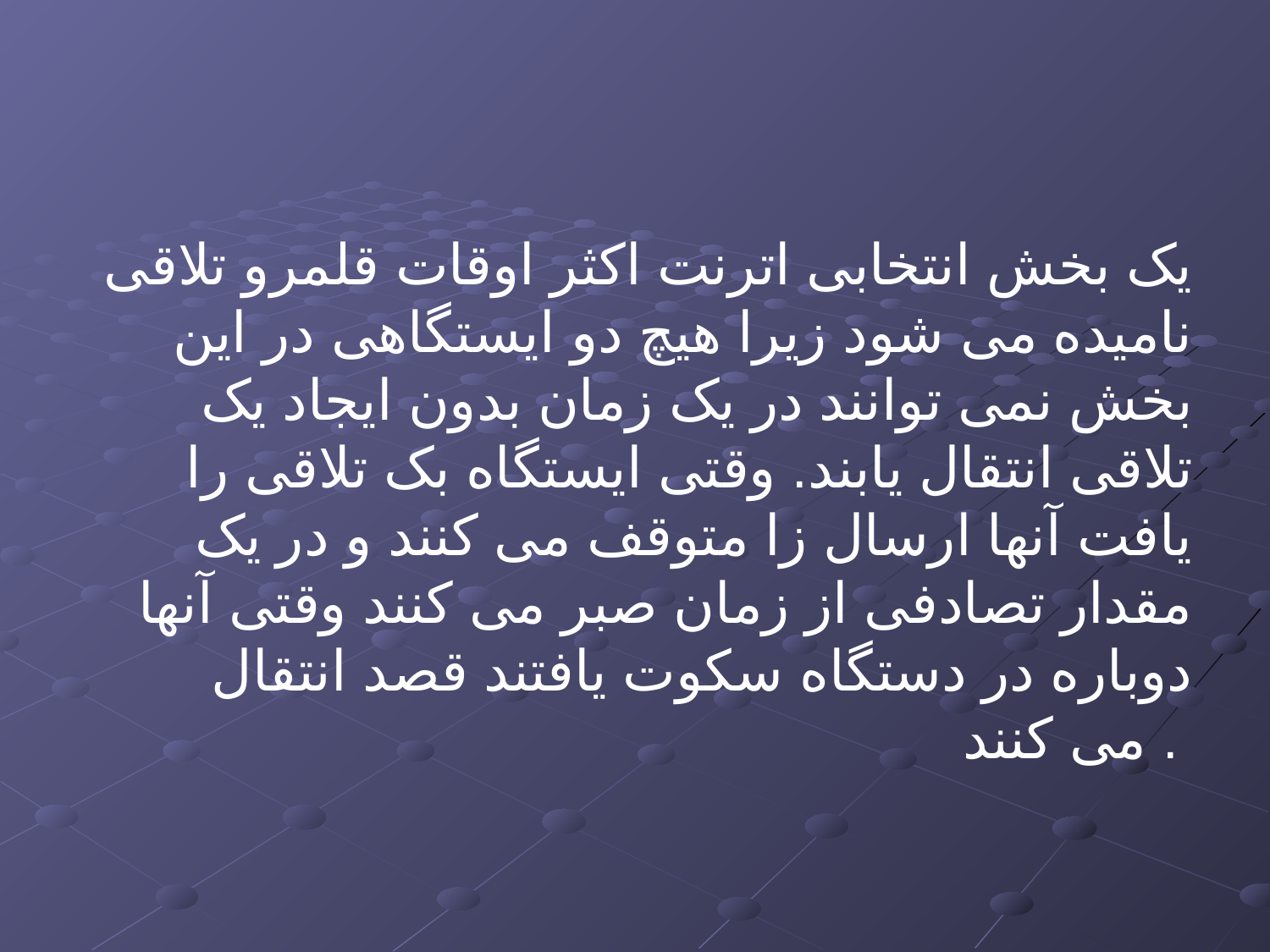

یک بخش انتخابی اترنت اکثر اوقات قلمرو تلاقی نامیده می شود زیرا هیچ دو ایستگاهی در این بخش نمی توانند در یک زمان بدون ایجاد یک تلاقی انتقال یابند. وقتی ایستگاه بک تلاقی را یافت آنها ارسال زا متوقف می کنند و در یک مقدار تصادفی از زمان صبر می کنند وقتی آنها دوباره در دستگاه سکوت یافتند قصد انتقال می کنند .